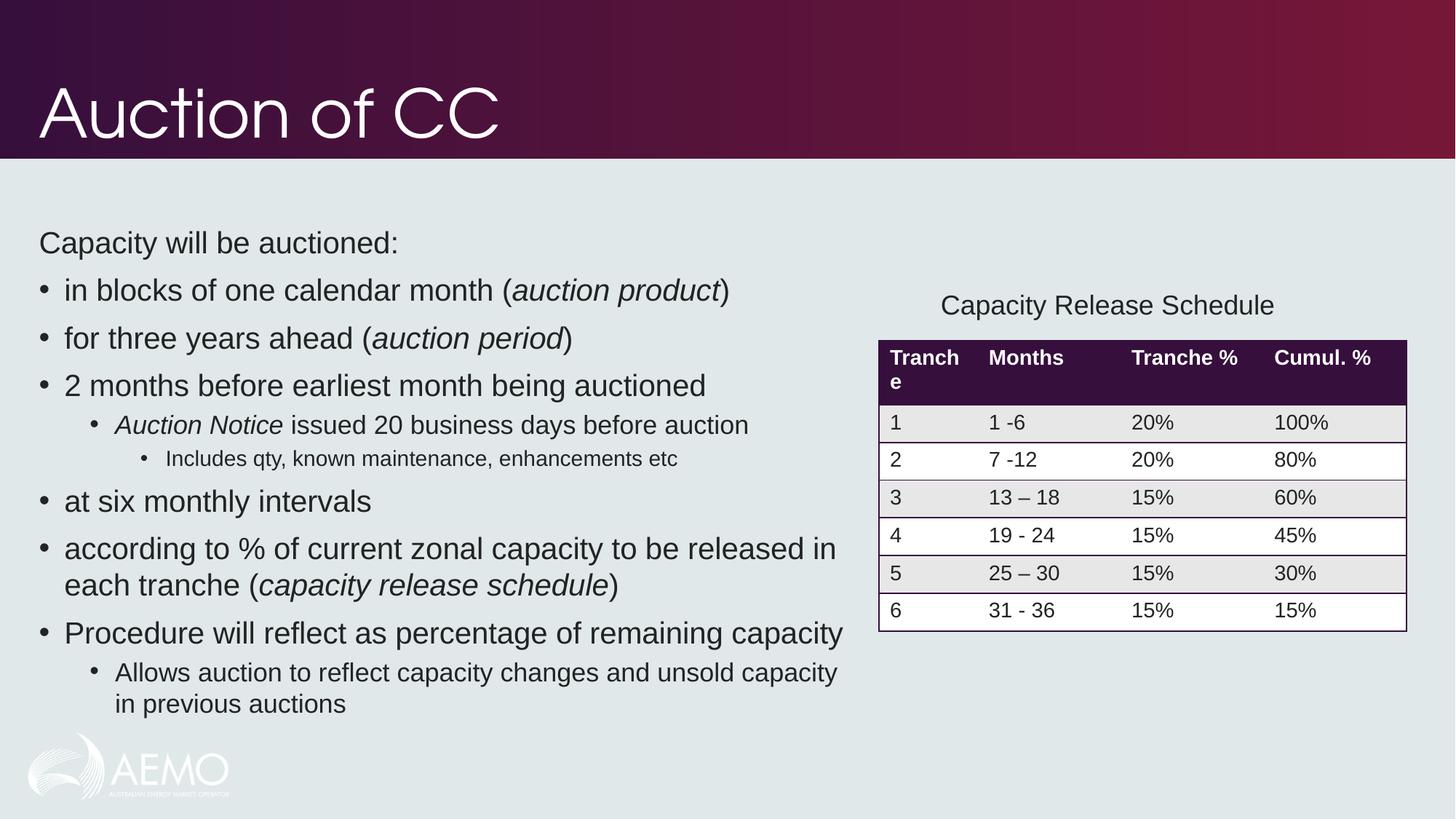

# Auction of CC
Capacity will be auctioned:
in blocks of one calendar month (auction product)
for three years ahead (auction period)
2 months before earliest month being auctioned
Auction Notice issued 20 business days before auction
Includes qty, known maintenance, enhancements etc
at six monthly intervals
according to % of current zonal capacity to be released in each tranche (capacity release schedule)
Procedure will reflect as percentage of remaining capacity
Allows auction to reflect capacity changes and unsold capacity in previous auctions
Capacity Release Schedule
| Tranche | Months | Tranche % | Cumul. % |
| --- | --- | --- | --- |
| 1 | 1 -6 | 20% | 100% |
| 2 | 7 -12 | 20% | 80% |
| 3 | 13 – 18 | 15% | 60% |
| 4 | 19 - 24 | 15% | 45% |
| 5 | 25 – 30 | 15% | 30% |
| 6 | 31 - 36 | 15% | 15% |